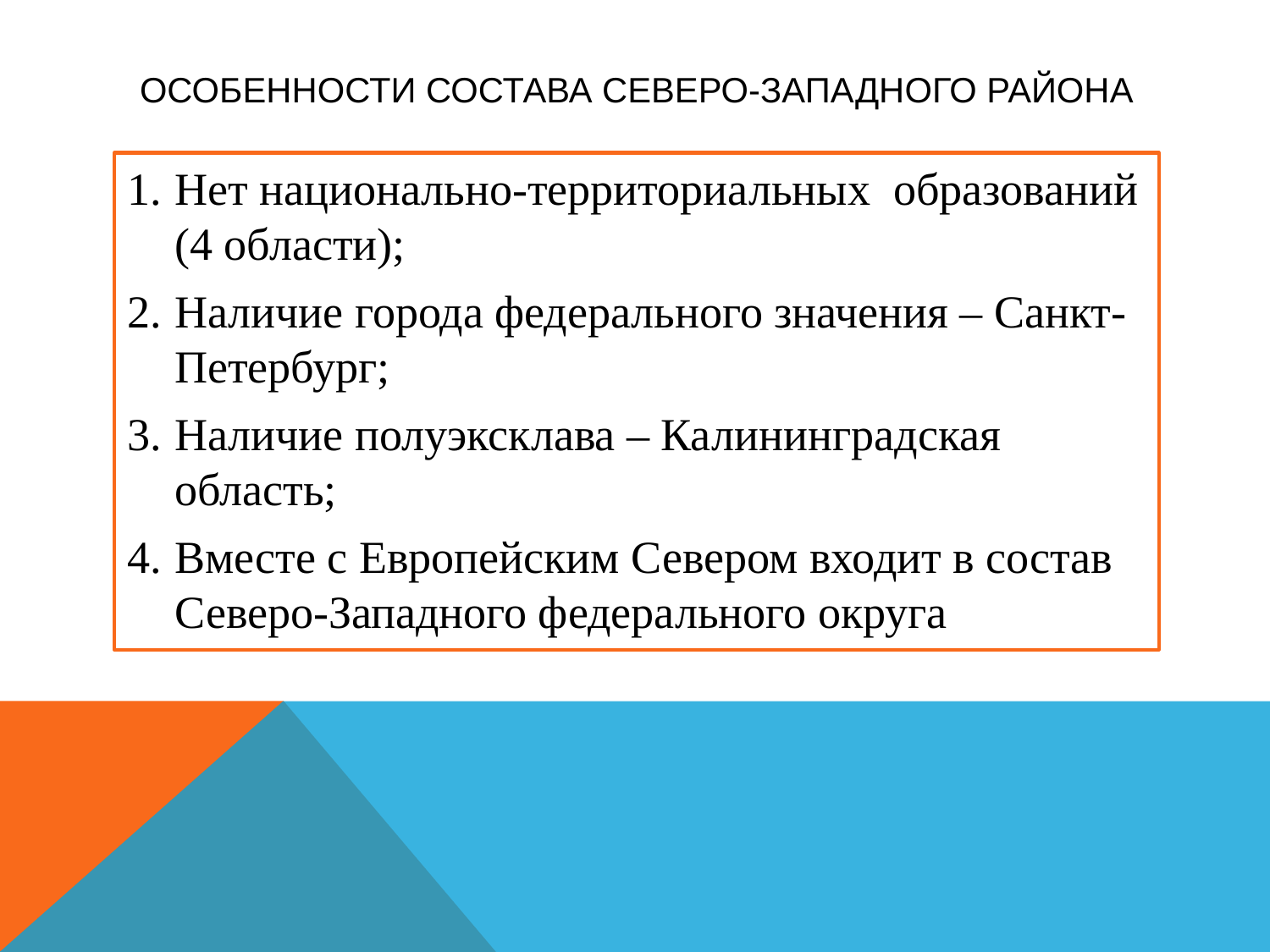

# Особенности состава северо-западного района
Нет национально-территориальных  образований (4 области);
Наличие города федерального значения – Санкт-Петербург;
Наличие полуэксклава – Калининградская область;
Вместе с Европейским Севером входит в состав Северо-Западного федерального округа